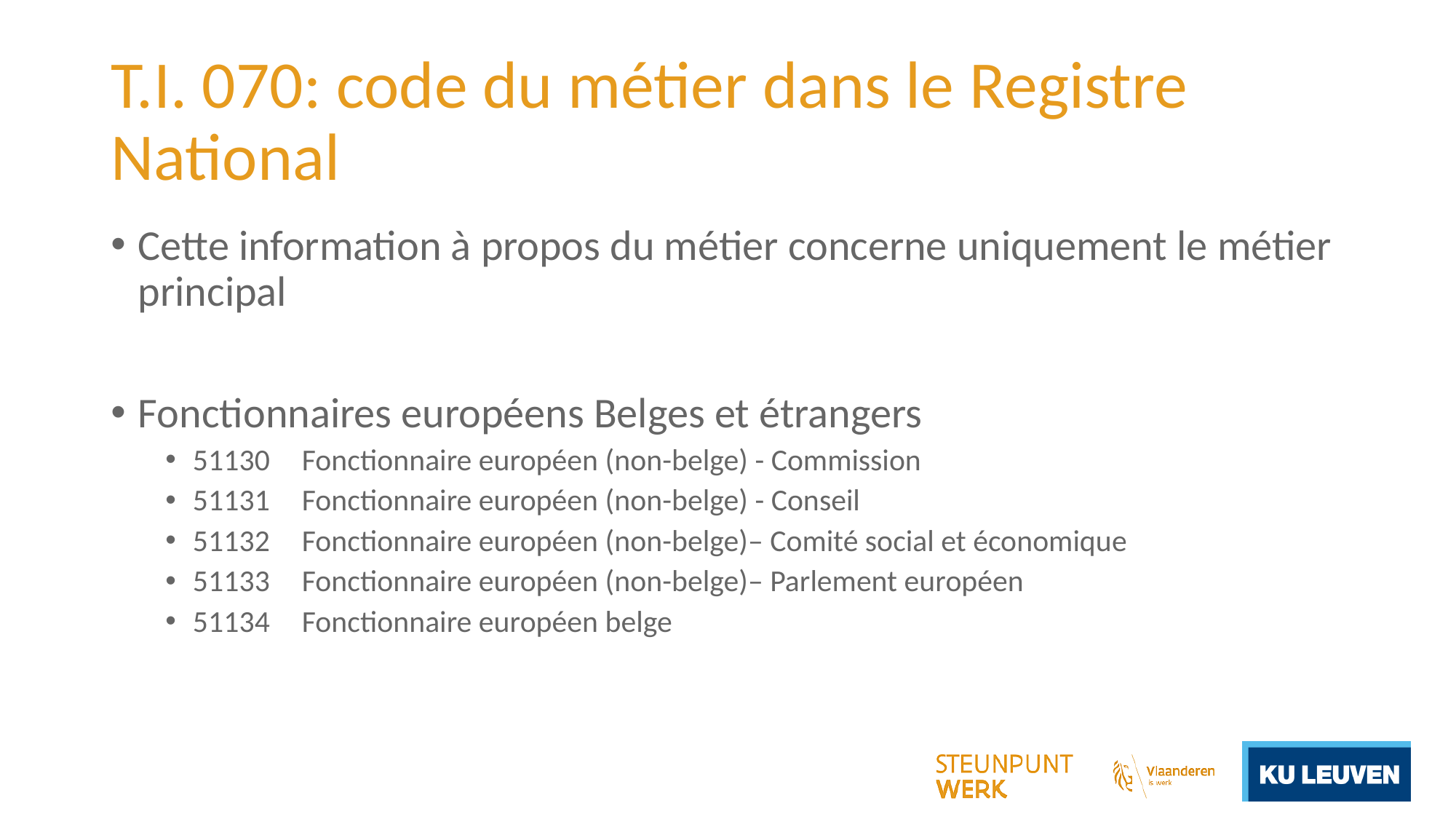

# T.I. 070: code du métier dans le Registre National
Cette information à propos du métier concerne uniquement le métier principal

Fonctionnaires européens Belges et étrangers
51130	Fonctionnaire européen (non-belge) - Commission
51131	Fonctionnaire européen (non-belge) - Conseil
51132	Fonctionnaire européen (non-belge)– Comité social et économique
51133	Fonctionnaire européen (non-belge)– Parlement européen
51134	Fonctionnaire européen belge